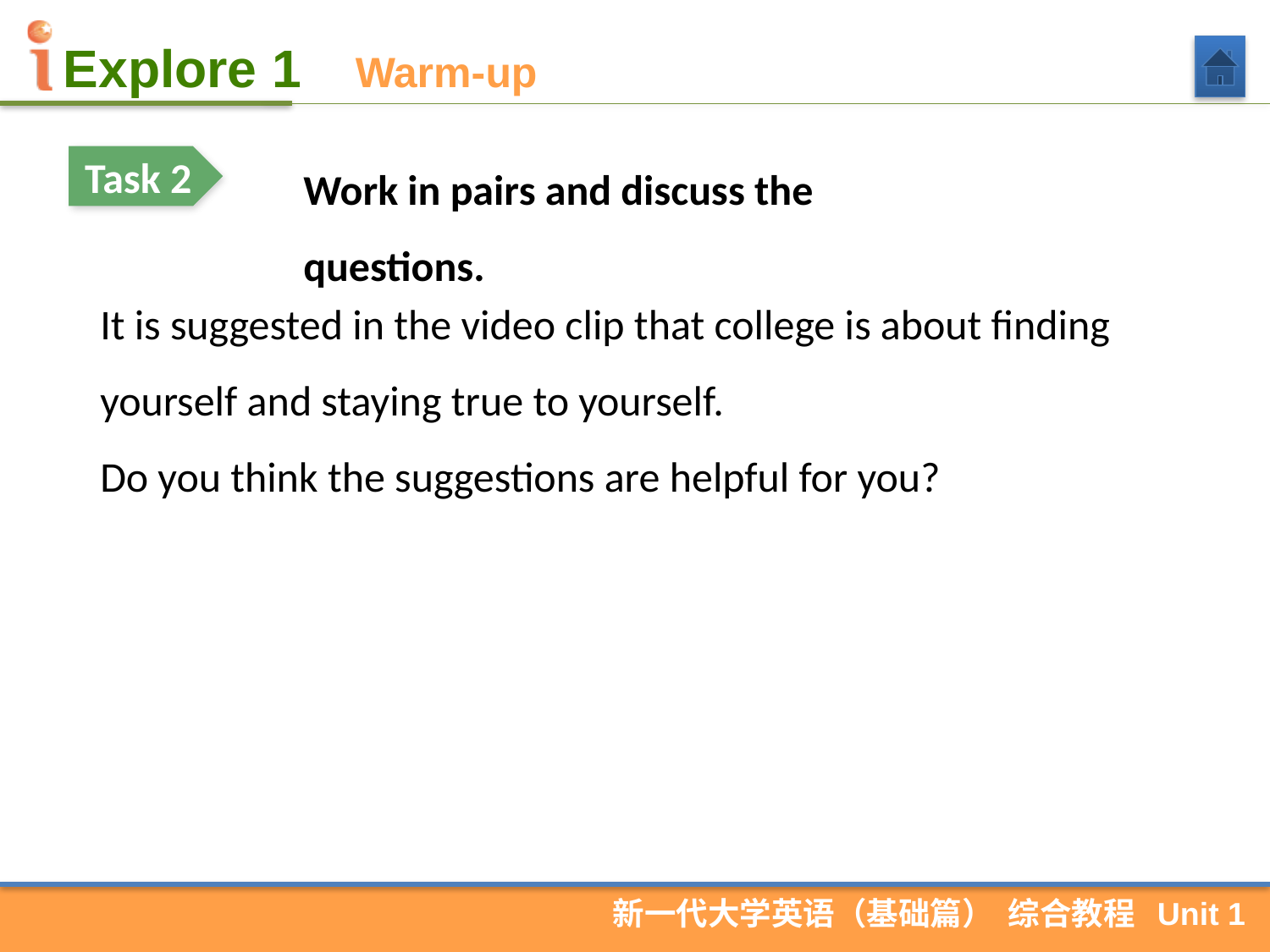

Warm-up
Work in pairs and discuss the questions.
Task 2
It is suggested in the video clip that college is about finding yourself and staying true to yourself.
Do you think the suggestions are helpful for you?